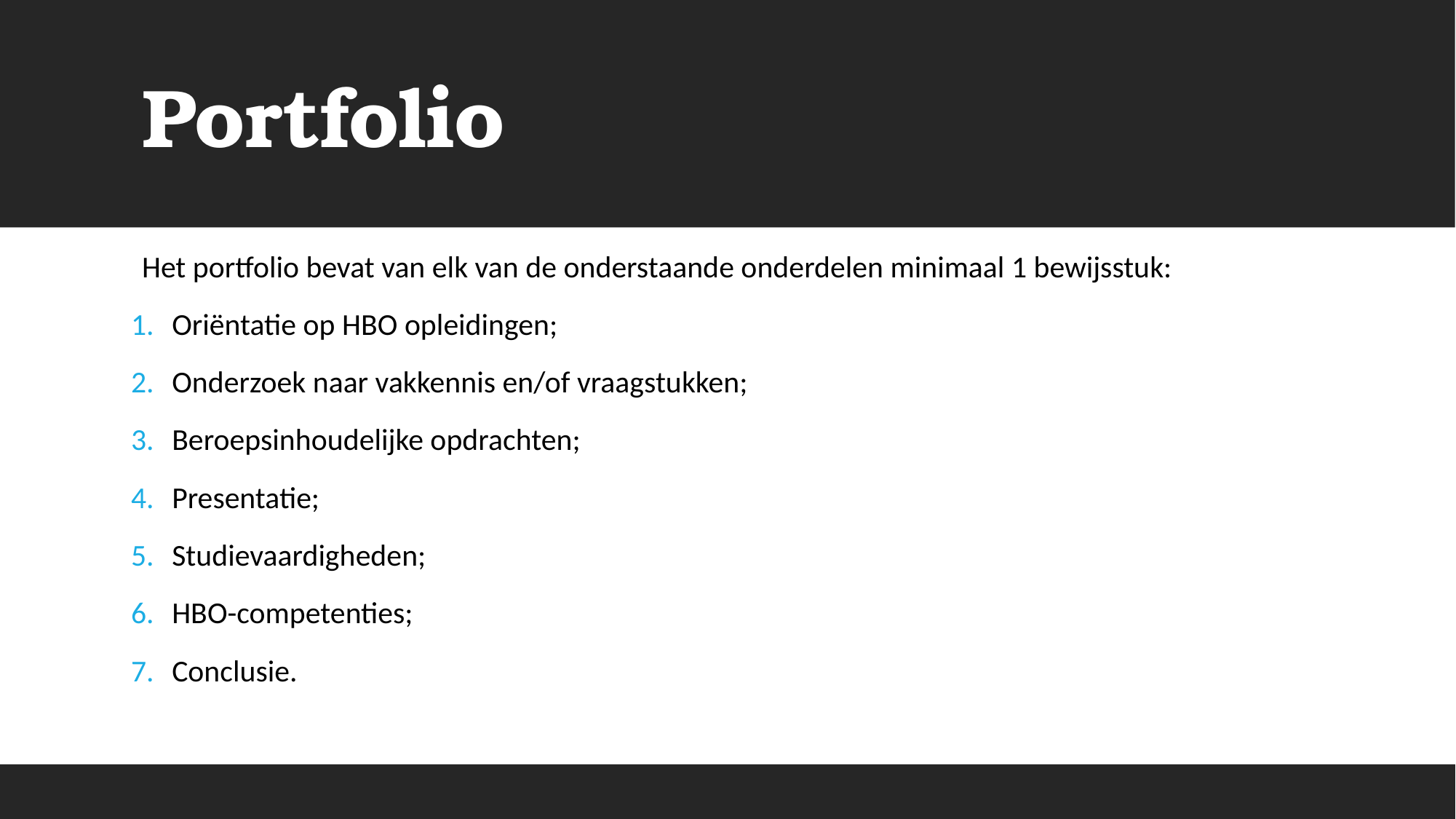

# Portfolio
Het portfolio bevat van elk van de onderstaande onderdelen minimaal 1 bewijsstuk:
Oriëntatie op HBO opleidingen;
Onderzoek naar vakkennis en/of vraagstukken;
Beroepsinhoudelijke opdrachten;
Presentatie;
Studievaardigheden;
HBO-competenties;
Conclusie.